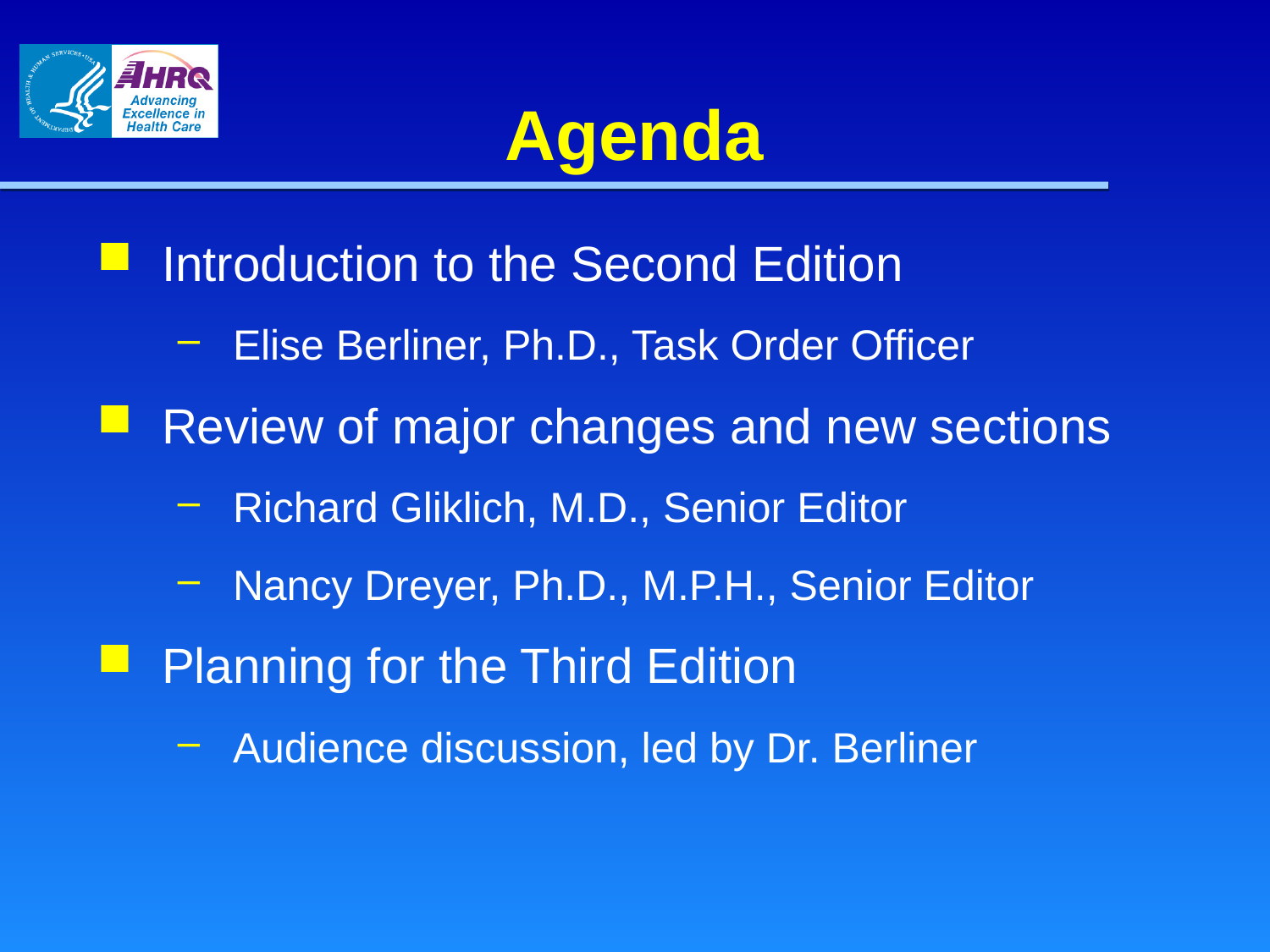

# Agenda
Introduction to the Second Edition
Elise Berliner, Ph.D., Task Order Officer
Review of major changes and new sections
Richard Gliklich, M.D., Senior Editor
Nancy Dreyer, Ph.D., M.P.H., Senior Editor
Planning for the Third Edition
Audience discussion, led by Dr. Berliner